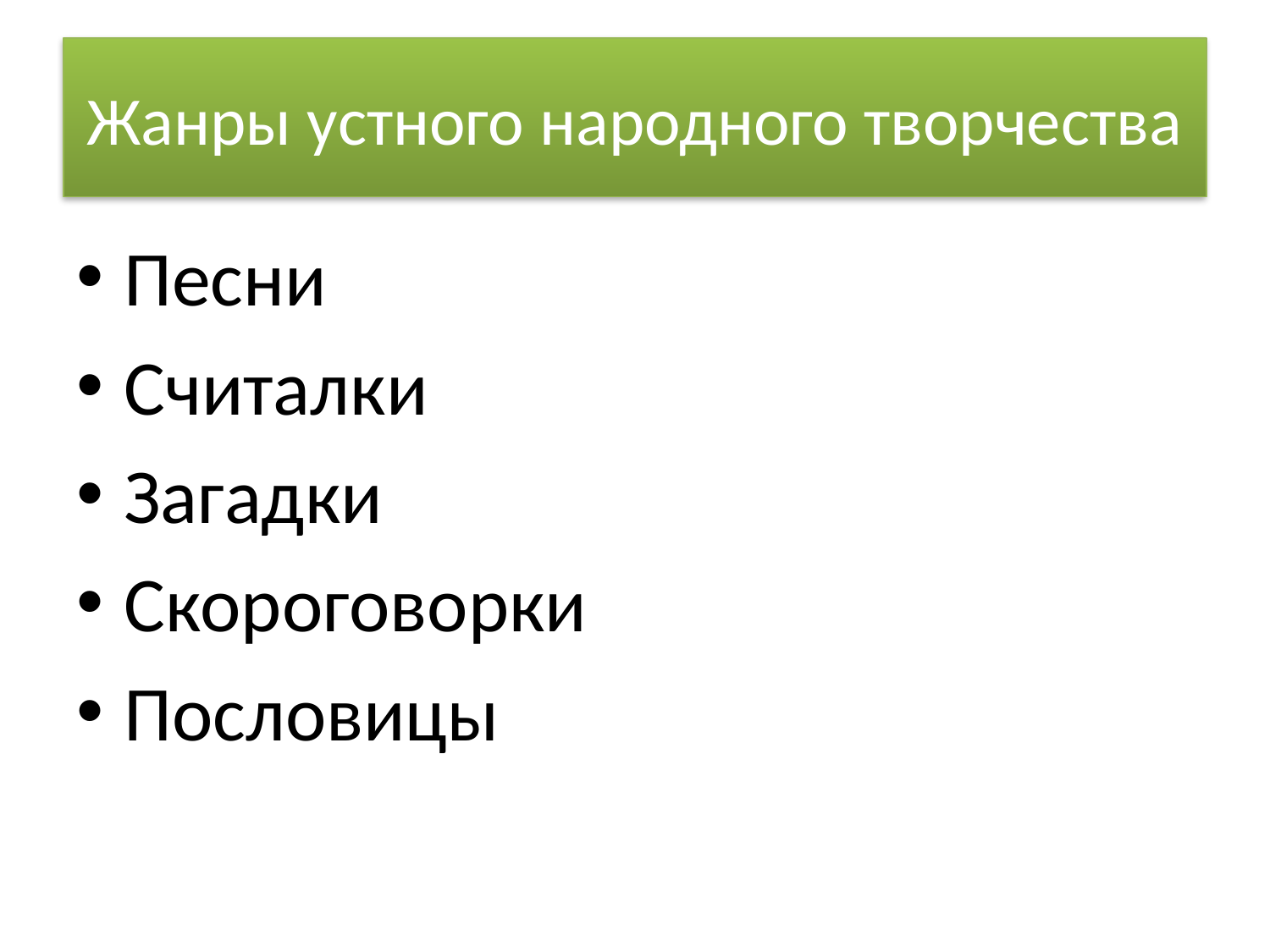

# Жанры устного народного творчества
Песни
Считалки
Загадки
Скороговорки
Пословицы